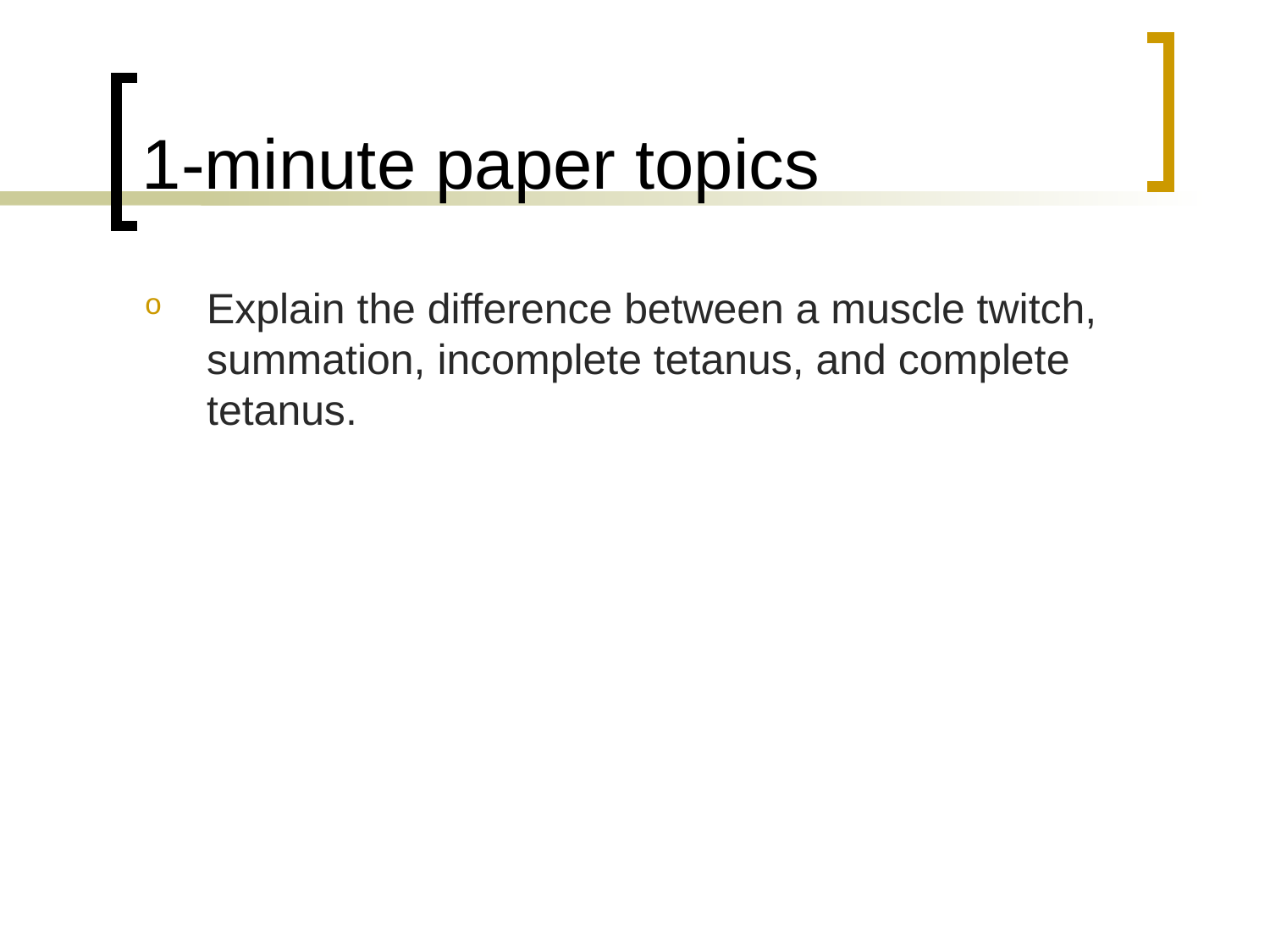

# 1-minute paper topics
Explain the difference between a muscle twitch, summation, incomplete tetanus, and complete tetanus.